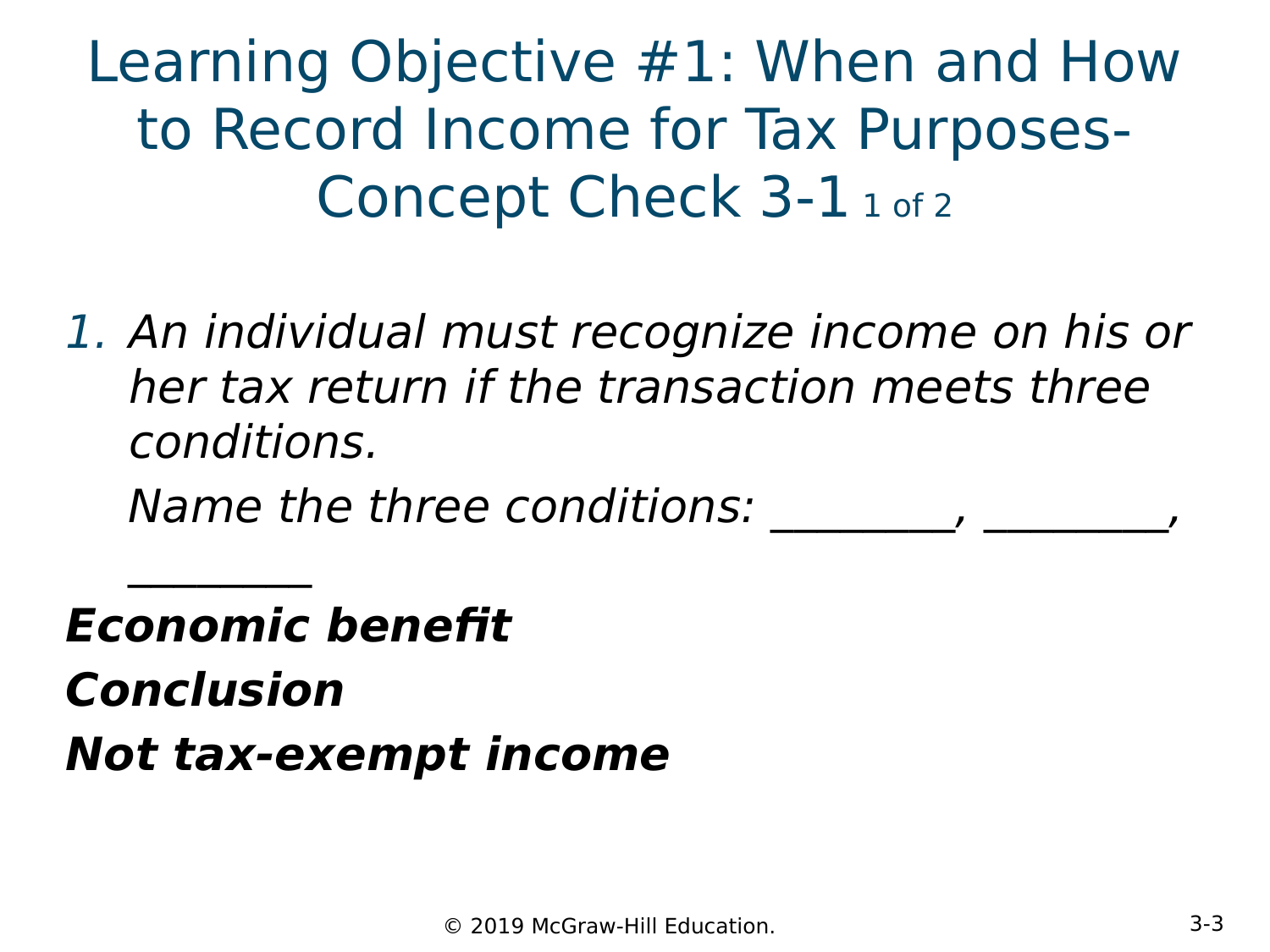

# Learning Objective #1: When and How to Record Income for Tax Purposes-Concept Check 3-1 1 of 2
An individual must recognize income on his or her tax return if the transaction meets three conditions.
Name the three conditions: ________, ________, ________
Economic benefit
Conclusion
Not tax-exempt income